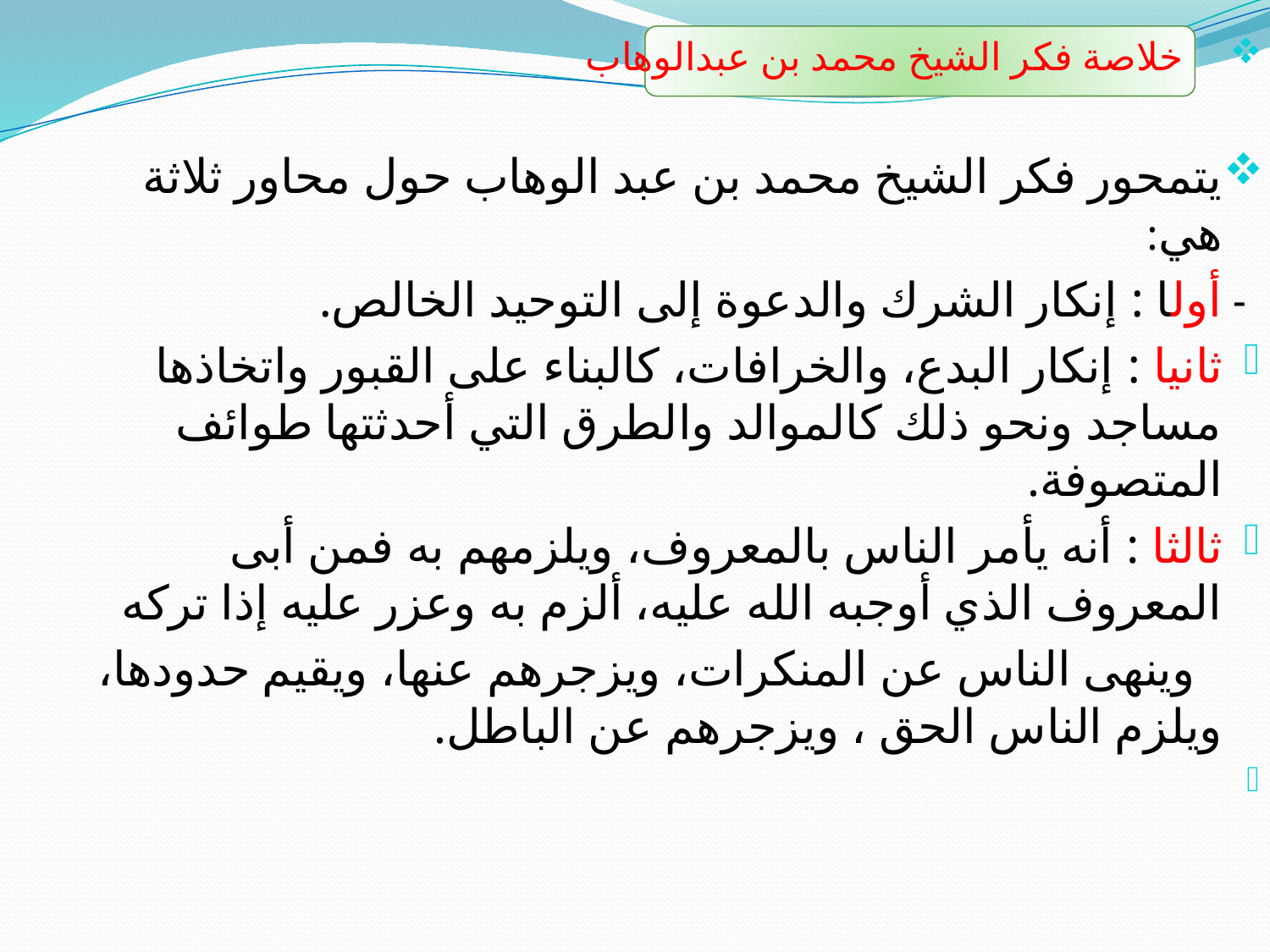

خلاصة فكر الشيخ محمد بن عبدالوهاب

يتمحور فكر الشيخ محمد بن عبد الوهاب حول محاور ثلاثة هي:
 - أولا : إنكار الشرك والدعوة إلى التوحيد الخالص.
ثانيا : إنكار البدع، والخرافات، كالبناء على القبور واتخاذها مساجد ونحو ذلك كالموالد والطرق التي أحدثتها طوائف المتصوفة.
ثالثا : أنه يأمر الناس بالمعروف، ويلزمهم به فمن أبى المعروف الذي أوجبه الله عليه، ألزم به وعزر عليه إذا تركه
     وينهى الناس عن المنكرات، ويزجرهم عنها، ويقيم حدودها، ويلزم الناس الحق ، ويزجرهم عن الباطل.